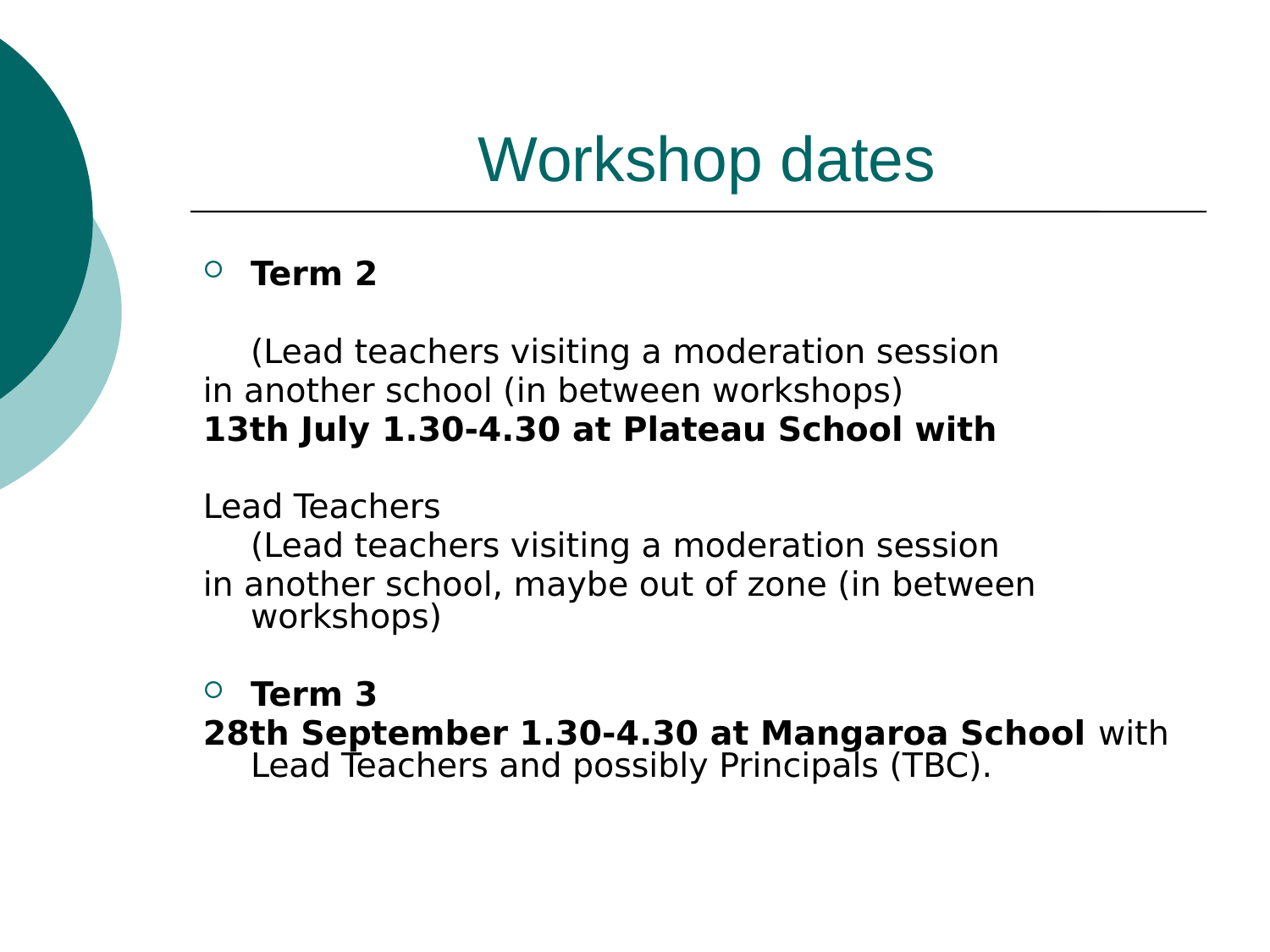

# Workshop dates
Term 2

	(Lead teachers visiting a moderation session
in another school (in between workshops)
13th July 1.30-4.30 at Plateau School with

Lead Teachers
	(Lead teachers visiting a moderation session
in another school, maybe out of zone (in between workshops)

Term 3
28th September 1.30-4.30 at Mangaroa School with Lead Teachers and possibly Principals (TBC).